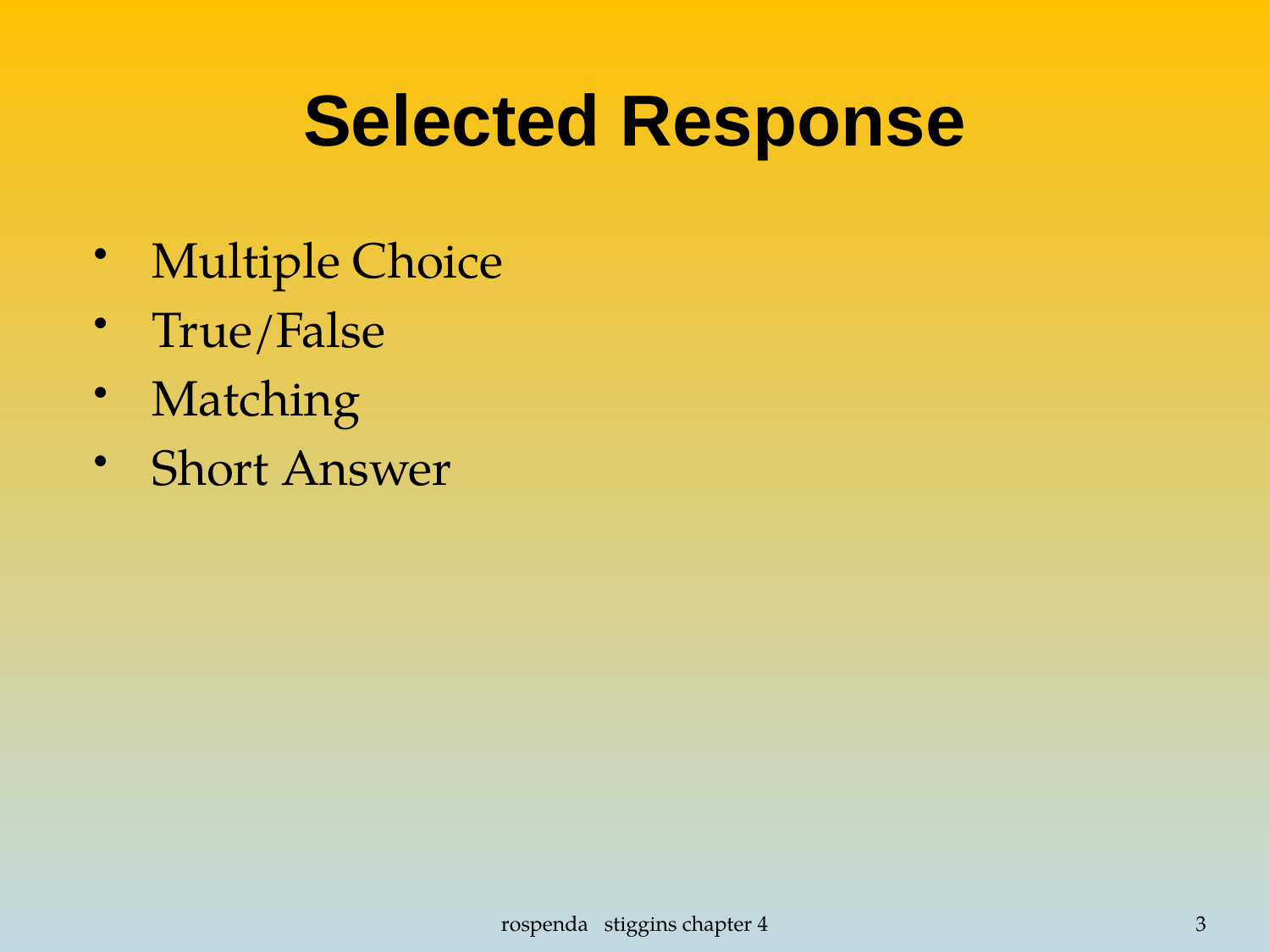

# Selected Response
Multiple Choice
True/False
Matching
Short Answer
rospenda   stiggins chapter 4
3